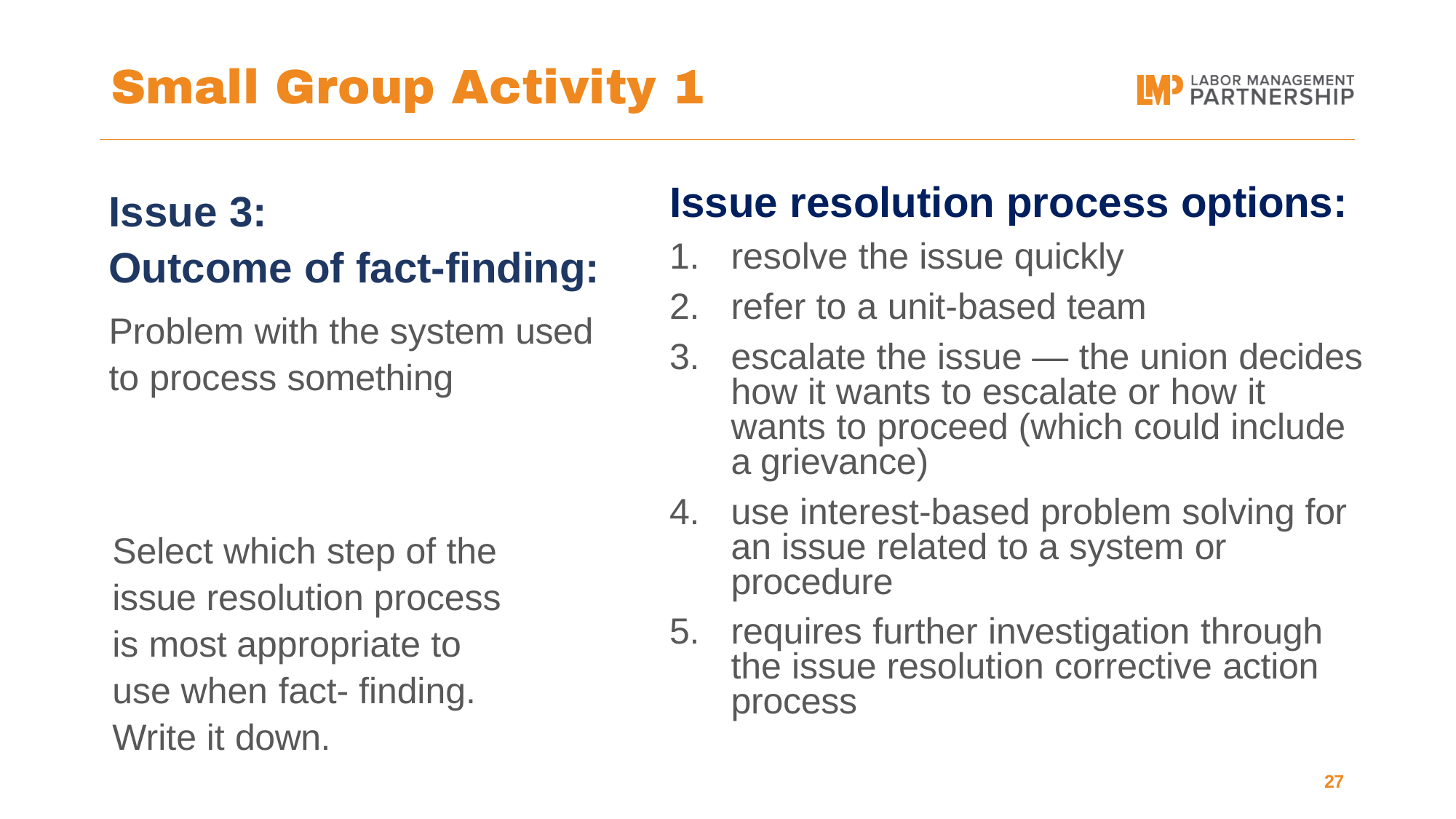

# Small Group Activity 1
Issue resolution process options:
resolve the issue quickly
refer to a unit-based team
escalate the issue — the union decides how it wants to escalate or how it wants to proceed (which could include a grievance)
use interest-based problem solving for an issue related to a system or procedure
requires further investigation through the issue resolution corrective action process
Issue 3:
Outcome of fact-finding:
Problem with the system used
to process something

Select which step of the issue resolution process is most appropriate to use when fact- finding. Write it down.
27